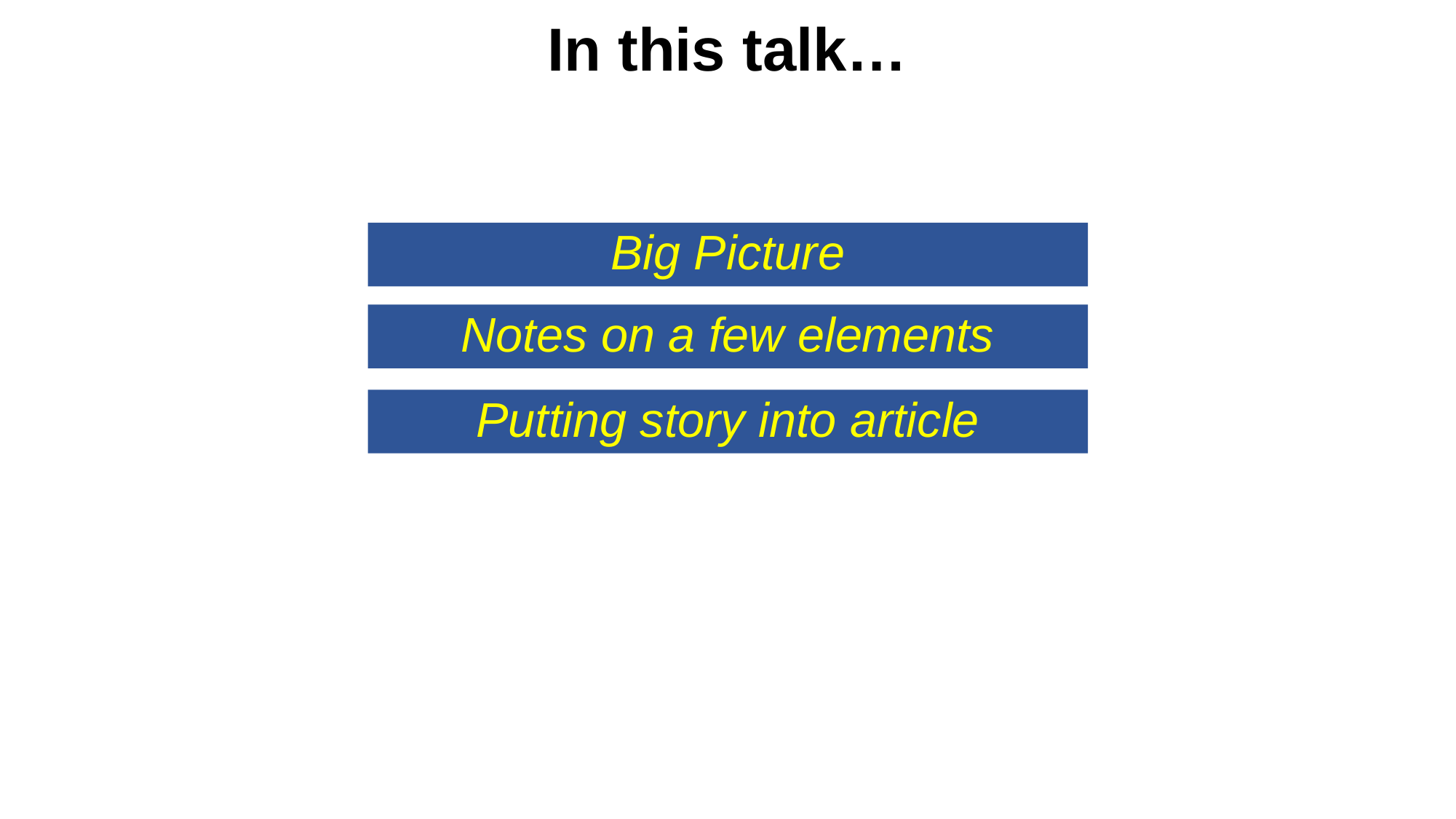

In this talk…
Big Picture
Notes on a few elements
Putting story into article